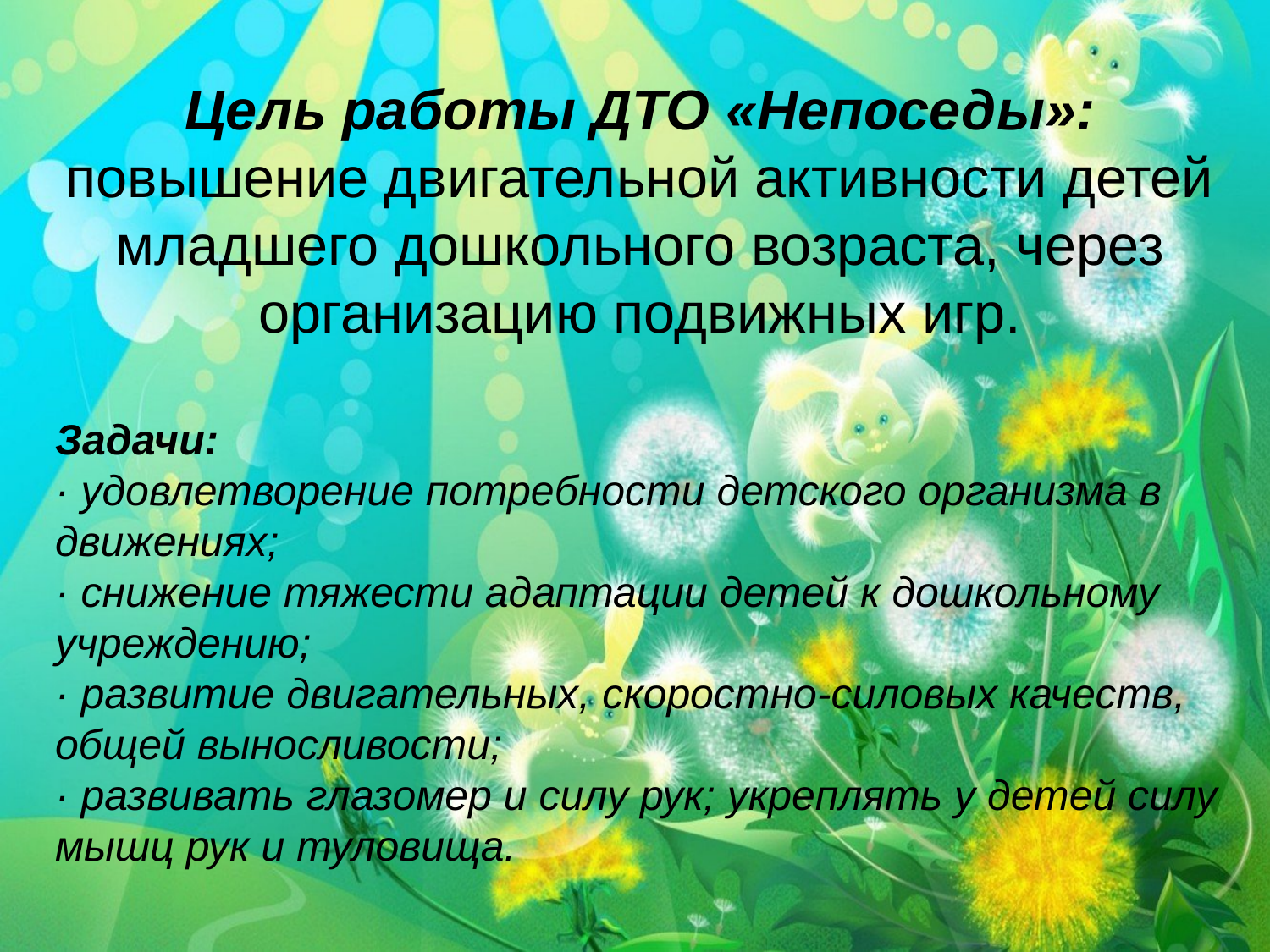

Цель работы ДТО «Непоседы»:
повышение двигательной активности детей младшего дошкольного возраста, через организацию подвижных игр.

Задачи:
· удовлетворение потребности детского организма в движениях;
· снижение тяжести адаптации детей к дошкольному учреждению;
· развитие двигательных, скоростно-силовых качеств, общей выносливости;
· развивать глазомер и силу рук; укреплять у детей силу мышц рук и туловища.